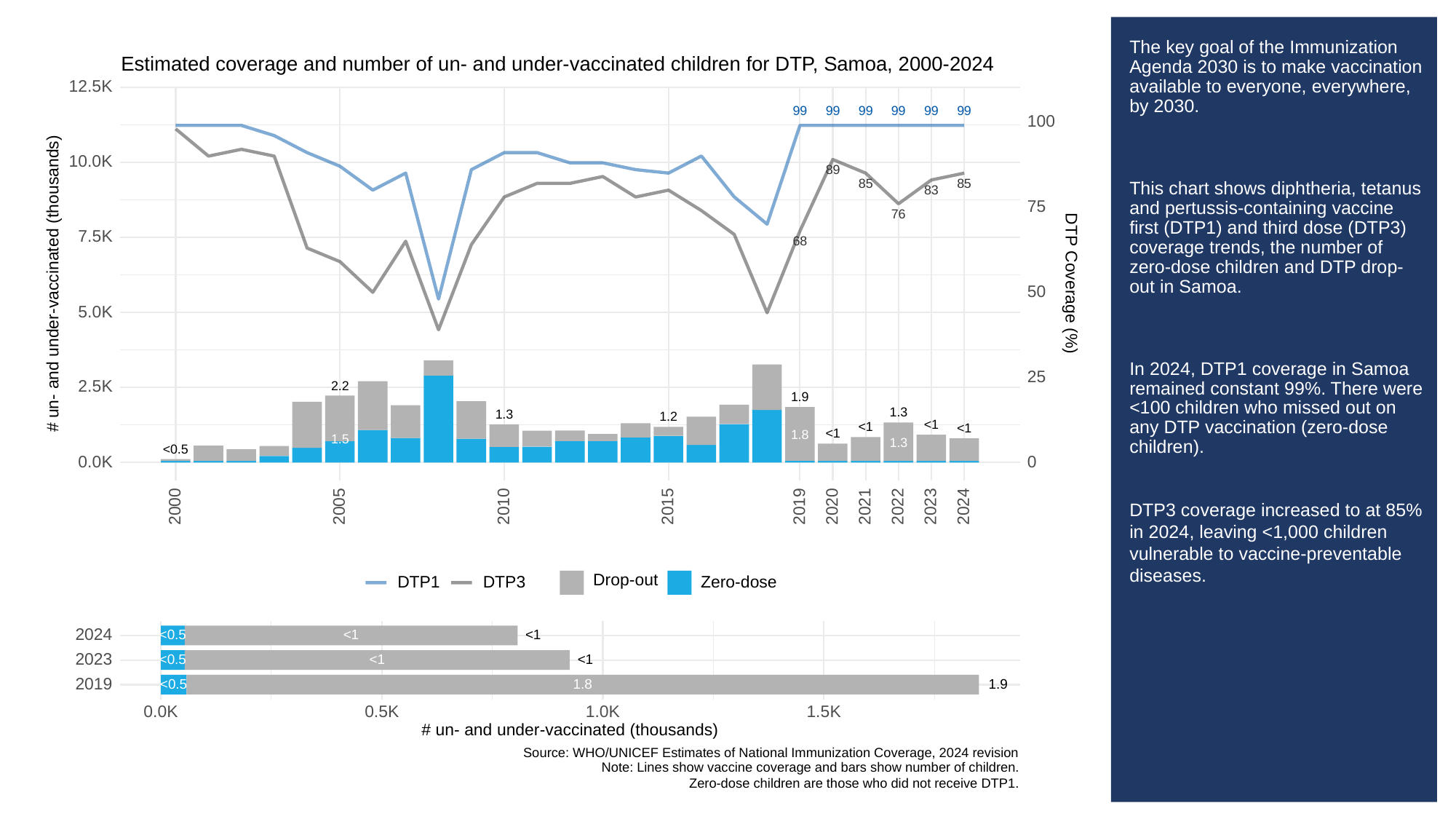

# The key goal of the Immunization Agenda 2030 is to make vaccination available to everyone, everywhere, by 2030.

This chart shows diphtheria, tetanus and pertussis-containing vaccine first (DTP1) and third dose (DTP3) coverage trends, the number of zero-dose children and DTP drop-out in Samoa.

In 2024, DTP1 coverage in Samoa remained constant 99%. There were <100 children who missed out on any DTP vaccination (zero-dose children).

DTP3 coverage increased to at 85% in 2024, leaving <1,000 children vulnerable to vaccine-preventable diseases.

Estimated coverage and number of un- and under-vaccinated children for DTP, Samoa, 2000-2024
12.5K

99
99
99
99
99
99
100

10.0K

89
85
85
83

75
76
7.5K
68

# un- and under-vaccinated (thousands)
DTP Coverage (%)
50
5.0K

25

2.5K
2.2

1.9

1.3

1.3
1.2

<1

<1

<1

<1

1.8

1.5

1.3

<0.5

0.0K
0

2023
2000
2005
2010
2015
2019
2020
2021
2022
2024

Drop-out
DTP3
Zero-dose
DTP1

2024
<0.5
<1
<1

2023
<0.5
<1
<1

2019
<0.5
1.8
1.9

0.0K
0.5K
1.0K
1.5K
# un- and under-vaccinated (thousands)
Source: WHO/UNICEF Estimates of National Immunization Coverage, 2024 revision
Note: Lines show vaccine coverage and bars show number of children.
Zero-dose children are those who did not receive DTP1.